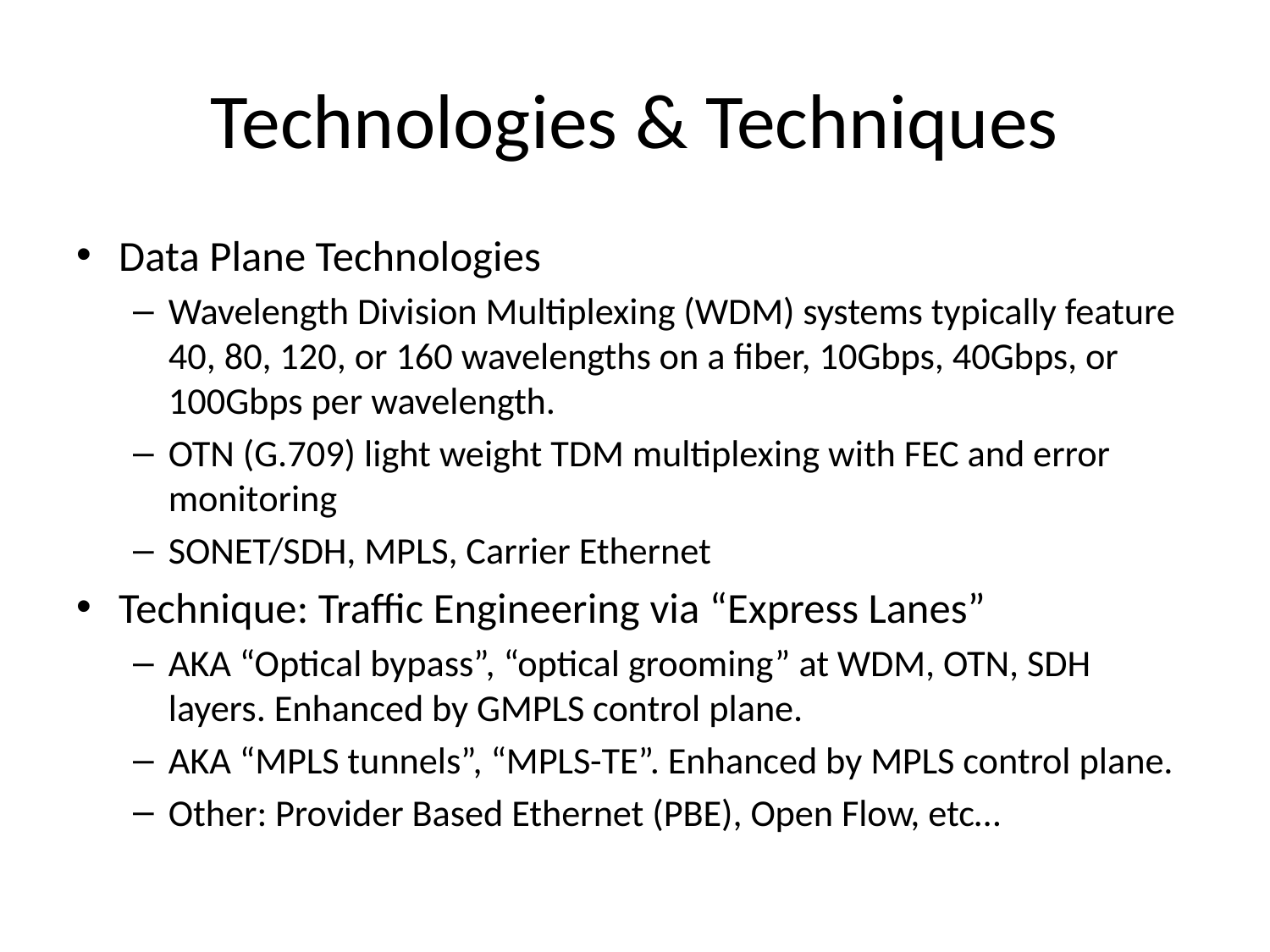

# Technologies & Techniques
Data Plane Technologies
Wavelength Division Multiplexing (WDM) systems typically feature 40, 80, 120, or 160 wavelengths on a fiber, 10Gbps, 40Gbps, or 100Gbps per wavelength.
OTN (G.709) light weight TDM multiplexing with FEC and error monitoring
SONET/SDH, MPLS, Carrier Ethernet
Technique: Traffic Engineering via “Express Lanes”
AKA “Optical bypass”, “optical grooming” at WDM, OTN, SDH layers. Enhanced by GMPLS control plane.
AKA “MPLS tunnels”, “MPLS-TE”. Enhanced by MPLS control plane.
Other: Provider Based Ethernet (PBE), Open Flow, etc…